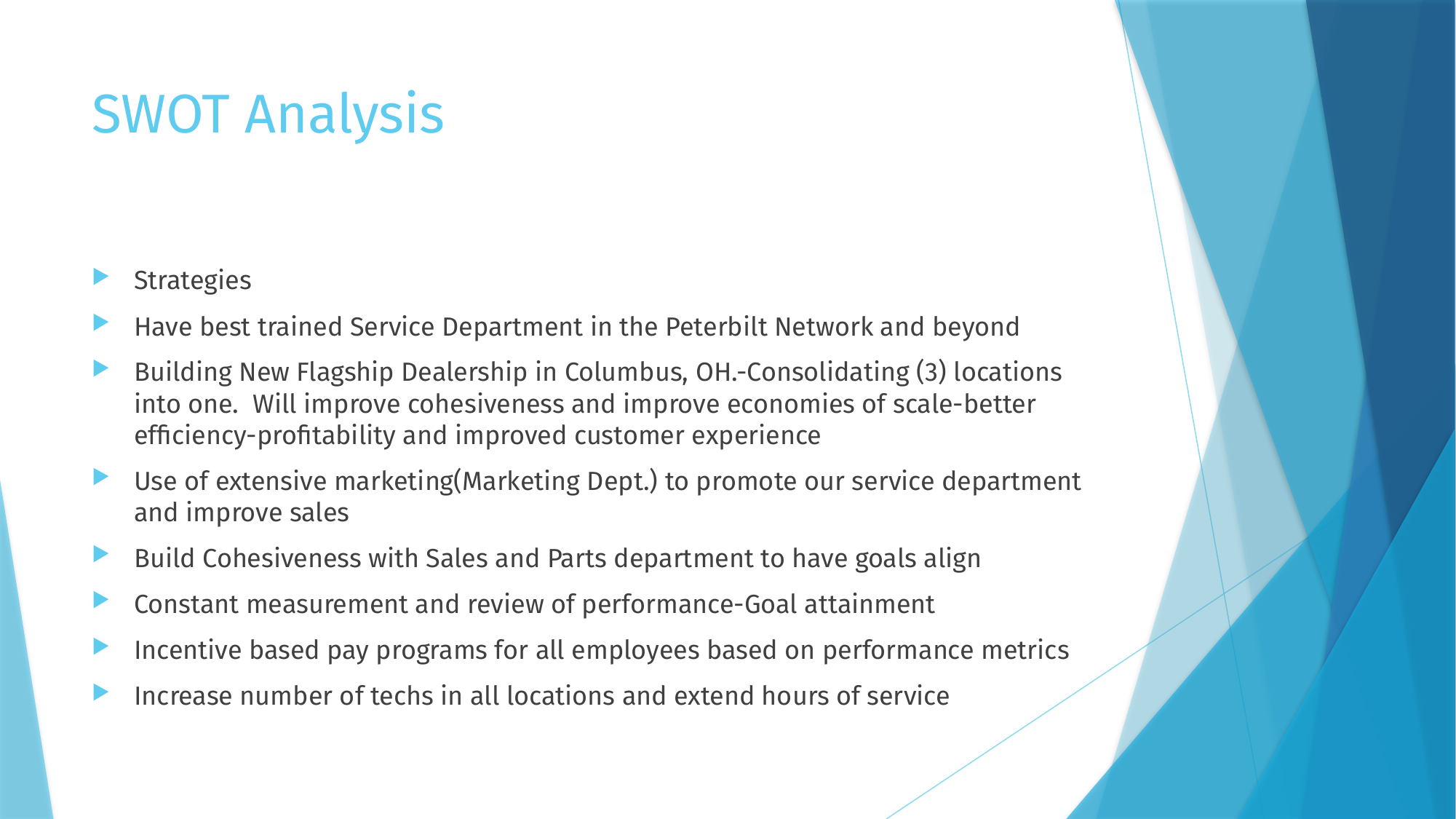

# SWOT Analysis
Strategies
Have best trained Service Department in the Peterbilt Network and beyond
Building New Flagship Dealership in Columbus, OH.-Consolidating (3) locations into one.  Will improve cohesiveness and improve economies of scale-better efficiency-profitability and improved customer experience
Use of extensive marketing(Marketing Dept.) to promote our service department and improve sales
Build Cohesiveness with Sales and Parts department to have goals align
Constant measurement and review of performance-Goal attainment
Incentive based pay programs for all employees based on performance metrics
Increase number of techs in all locations and extend hours of service